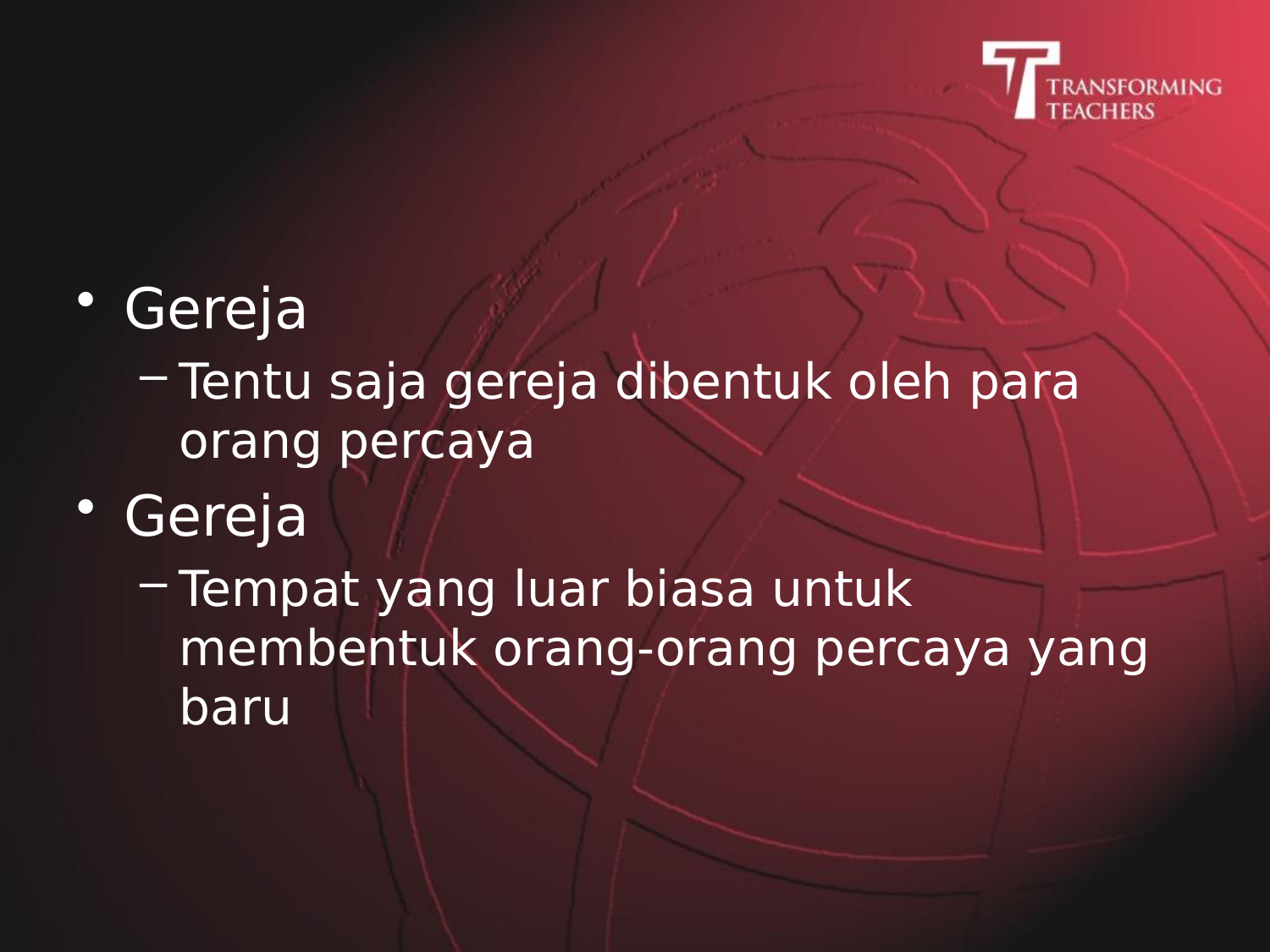

Gereja
Tentu saja gereja dibentuk oleh para orang percaya
Gereja
Tempat yang luar biasa untuk membentuk orang-orang percaya yang baru